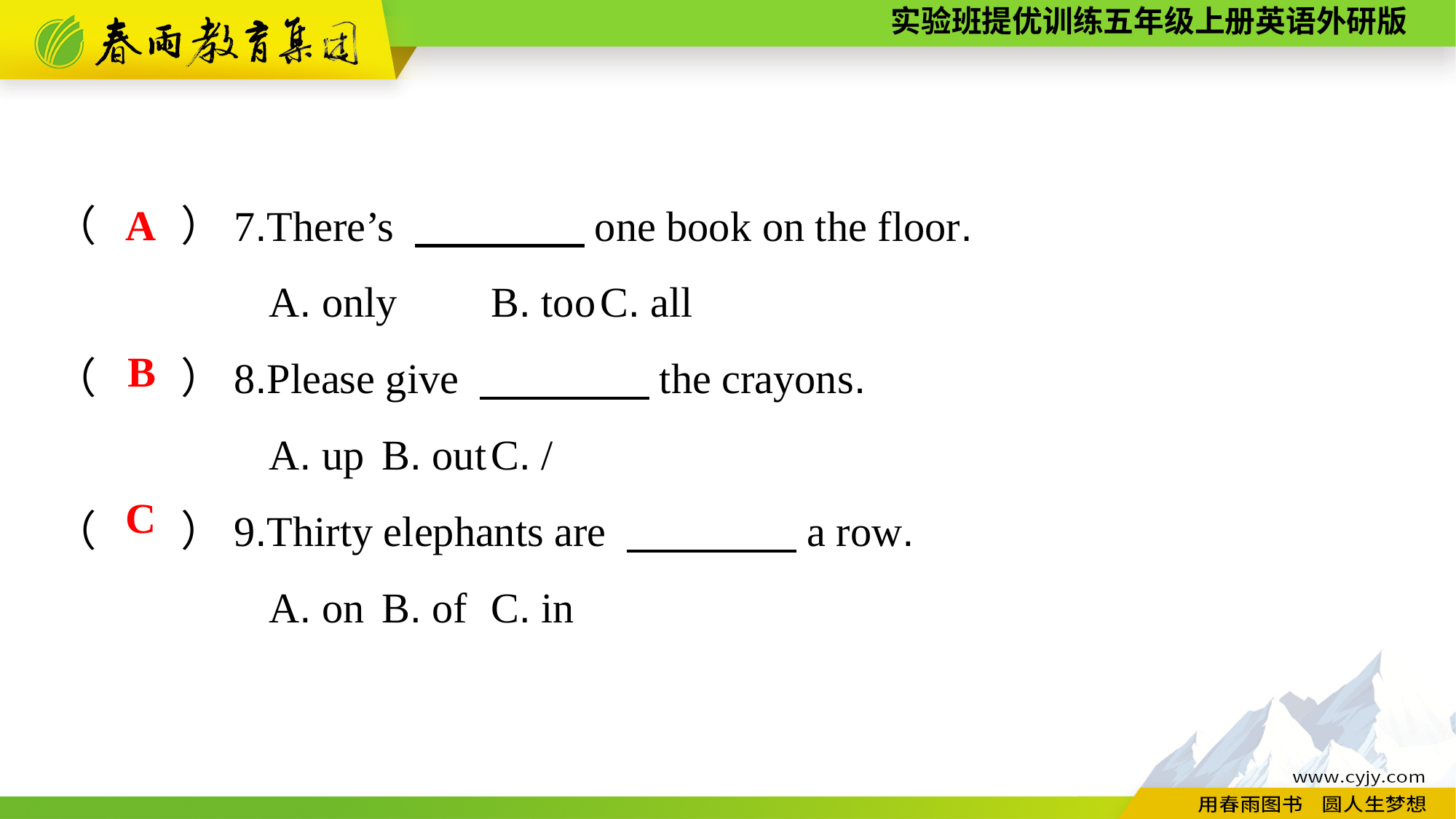

（　　）7.There’s 　　　　one book on the floor.
A. only	B. too	C. all
（　　）8.Please give 　　　　the crayons.
A. up	B. out	C. /
（　　）9.Thirty elephants are 　　　　a row.
A. on	B. of	C. in
A
B
C